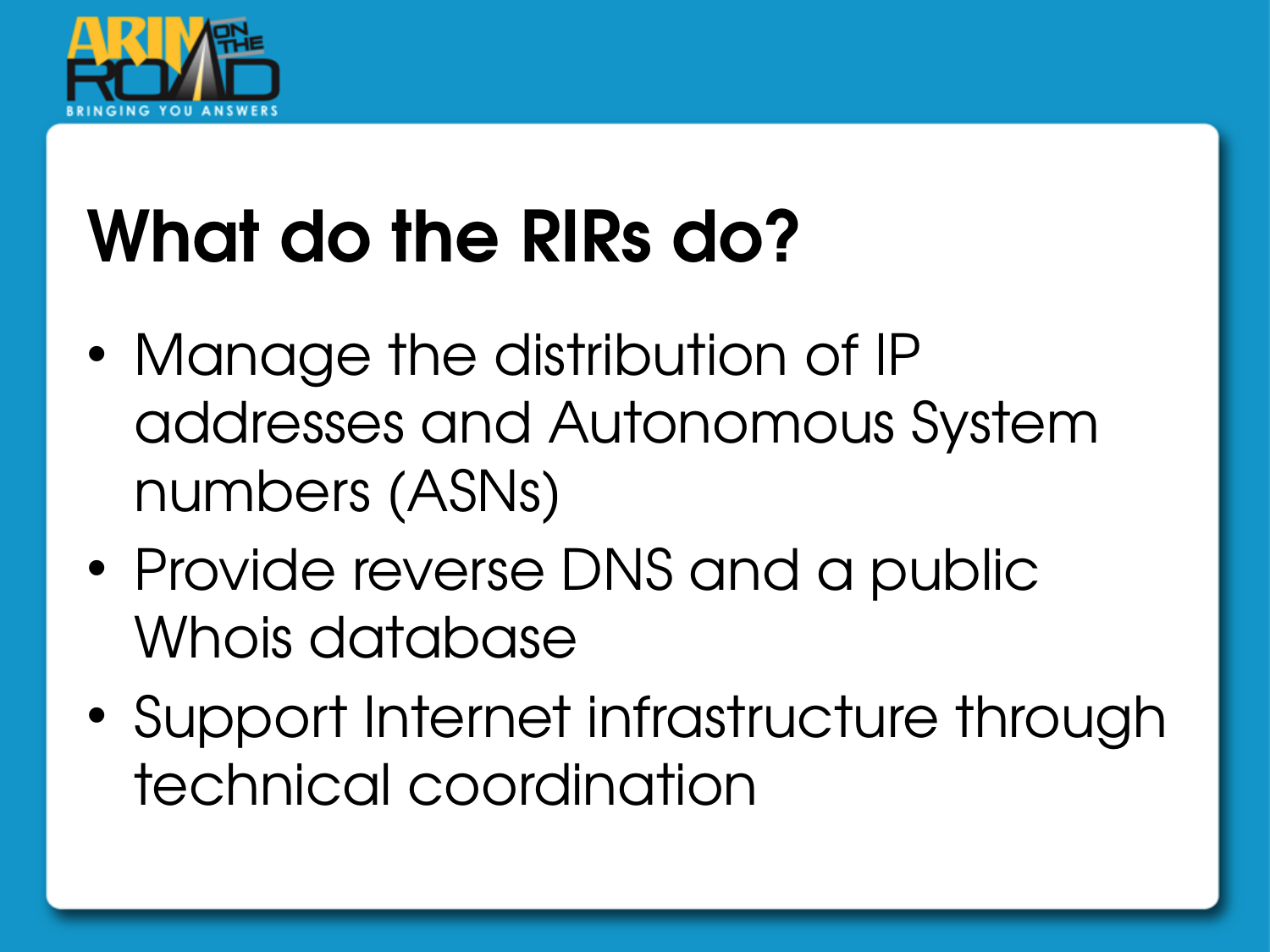

# What do the RIRs do?
Manage the distribution of IP addresses and Autonomous System numbers (ASNs)
Provide reverse DNS and a public Whois database
Support Internet infrastructure through technical coordination